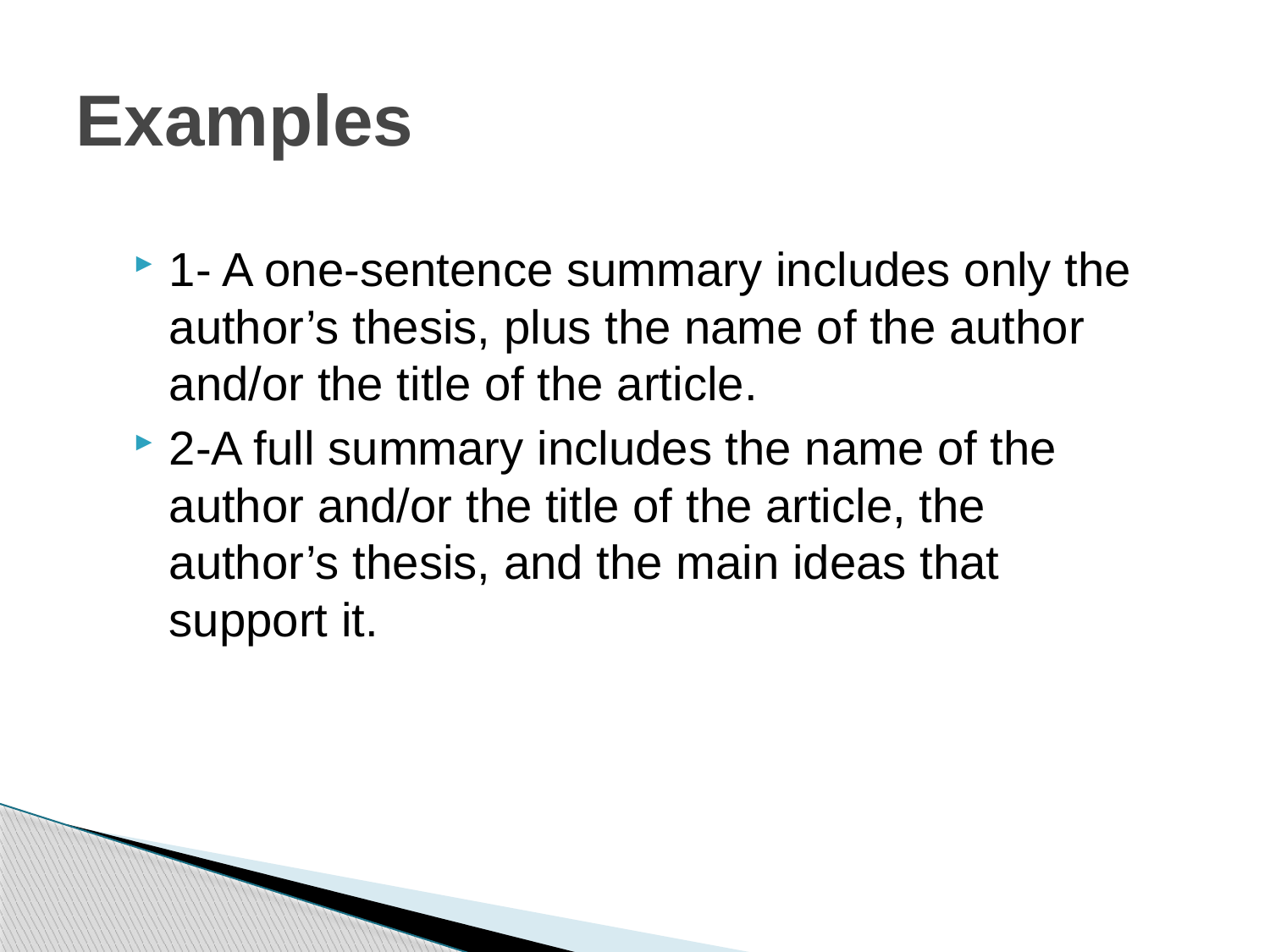

# Examples
1- A one-sentence summary includes only the author’s thesis, plus the name of the author and/or the title of the article.
2-A full summary includes the name of the author and/or the title of the article, the author’s thesis, and the main ideas that support it.